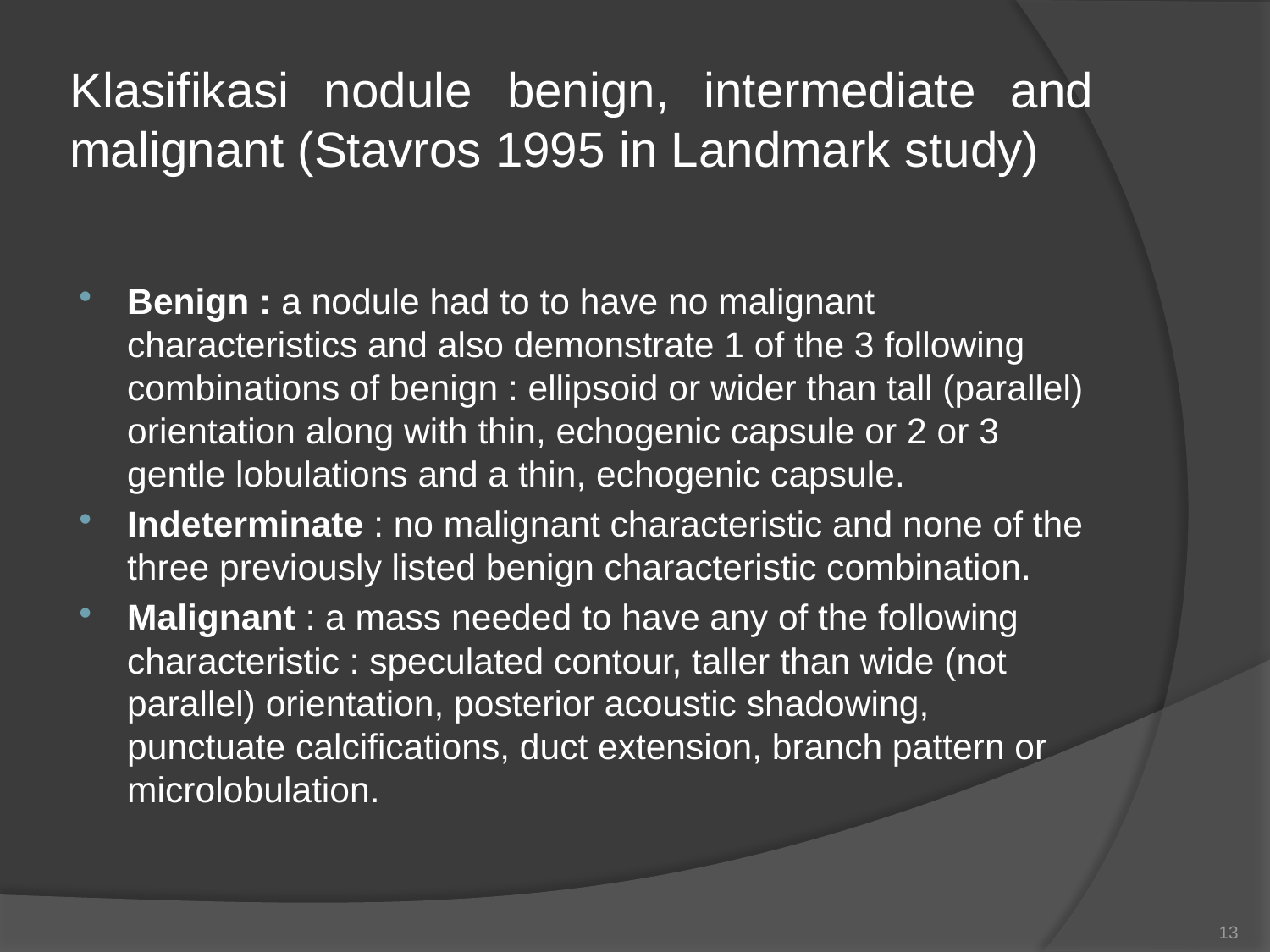

# Klasifikasi nodule benign, intermediate and malignant (Stavros 1995 in Landmark study)

Benign : a nodule had to to have no malignant characteristics and also demonstrate 1 of the 3 following combinations of benign : ellipsoid or wider than tall (parallel) orientation along with thin, echogenic capsule or 2 or 3 gentle lobulations and a thin, echogenic capsule.
Indeterminate : no malignant characteristic and none of the three previously listed benign characteristic combination.
Malignant : a mass needed to have any of the following characteristic : speculated contour, taller than wide (not parallel) orientation, posterior acoustic shadowing, punctuate calcifications, duct extension, branch pattern or microlobulation.

13